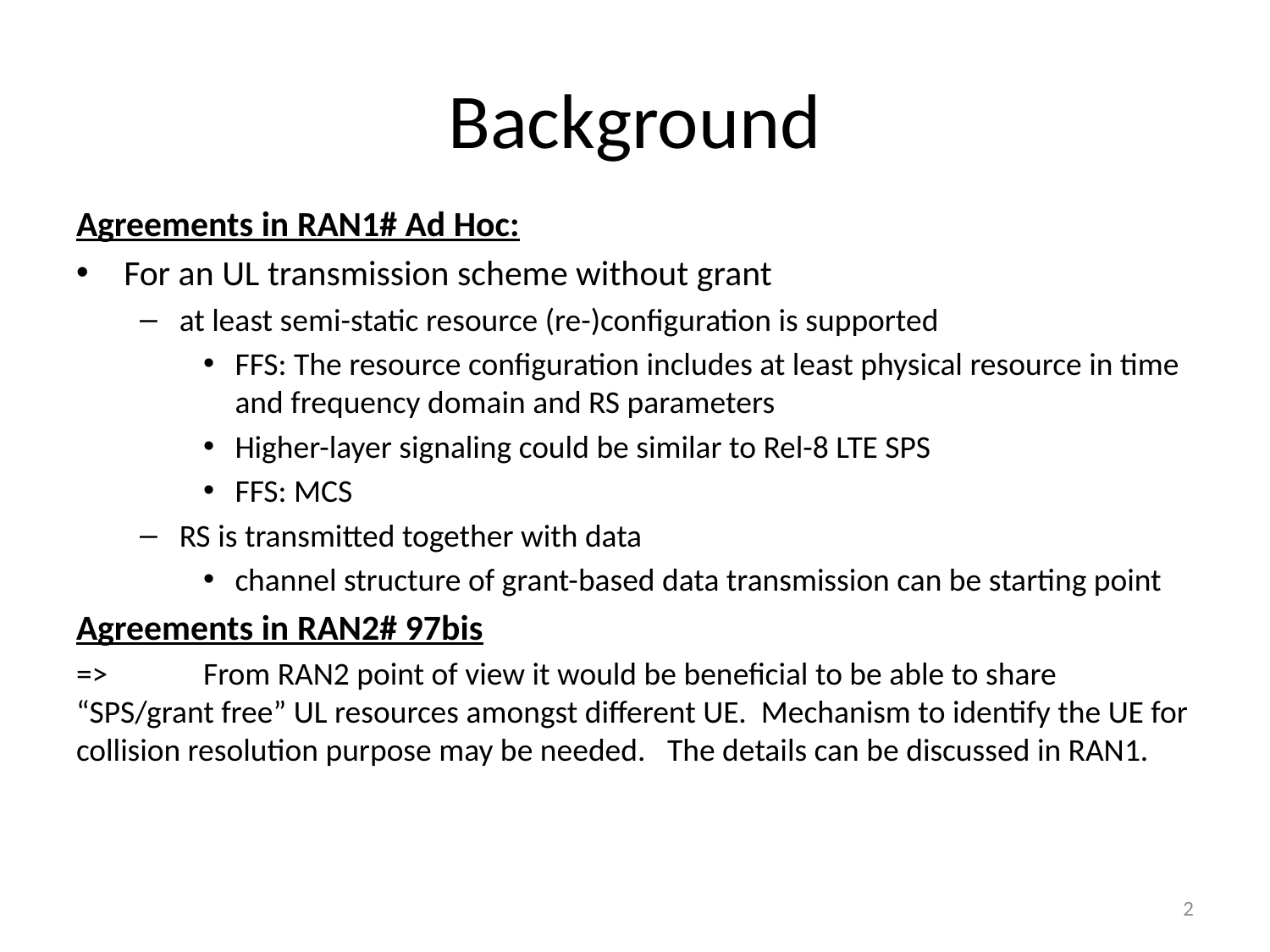

# Background
Agreements in RAN1# Ad Hoc:
For an UL transmission scheme without grant
at least semi-static resource (re-)configuration is supported
FFS: The resource configuration includes at least physical resource in time and frequency domain and RS parameters
Higher-layer signaling could be similar to Rel-8 LTE SPS
FFS: MCS
RS is transmitted together with data
channel structure of grant-based data transmission can be starting point
Agreements in RAN2# 97bis
=>	From RAN2 point of view it would be beneficial to be able to share “SPS/grant free” UL resources amongst different UE.  Mechanism to identify the UE for collision resolution purpose may be needed.   The details can be discussed in RAN1.

2